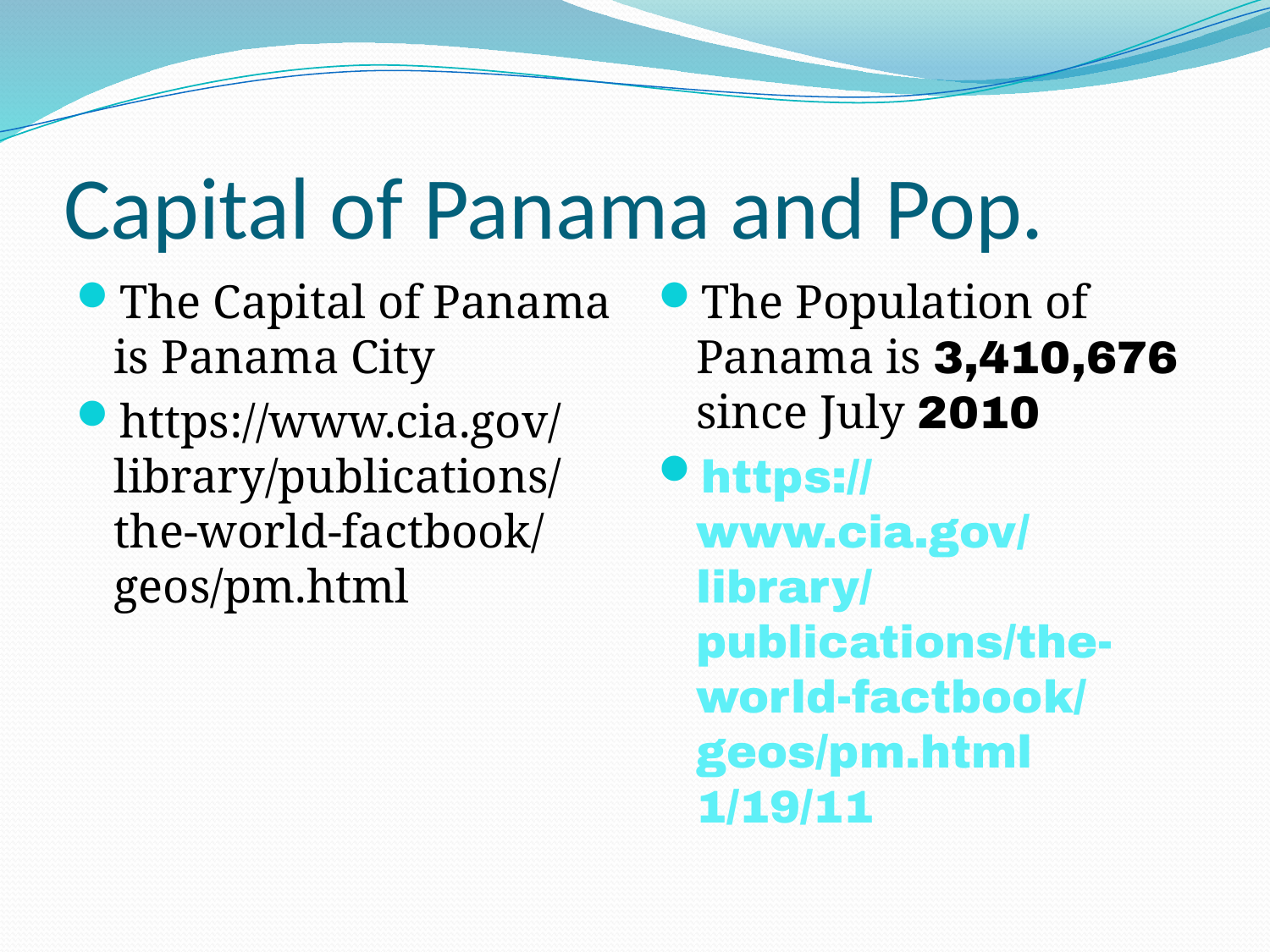

# Capital of Panama and Pop.
The Capital of Panama is Panama City
https://www.cia.gov/library/publications/the-world-factbook/geos/pm.html
The Population of Panama is 3,410,676 since July 2010
https://www.cia.gov/library/publications/the-world-factbook/geos/pm.html 1/19/11